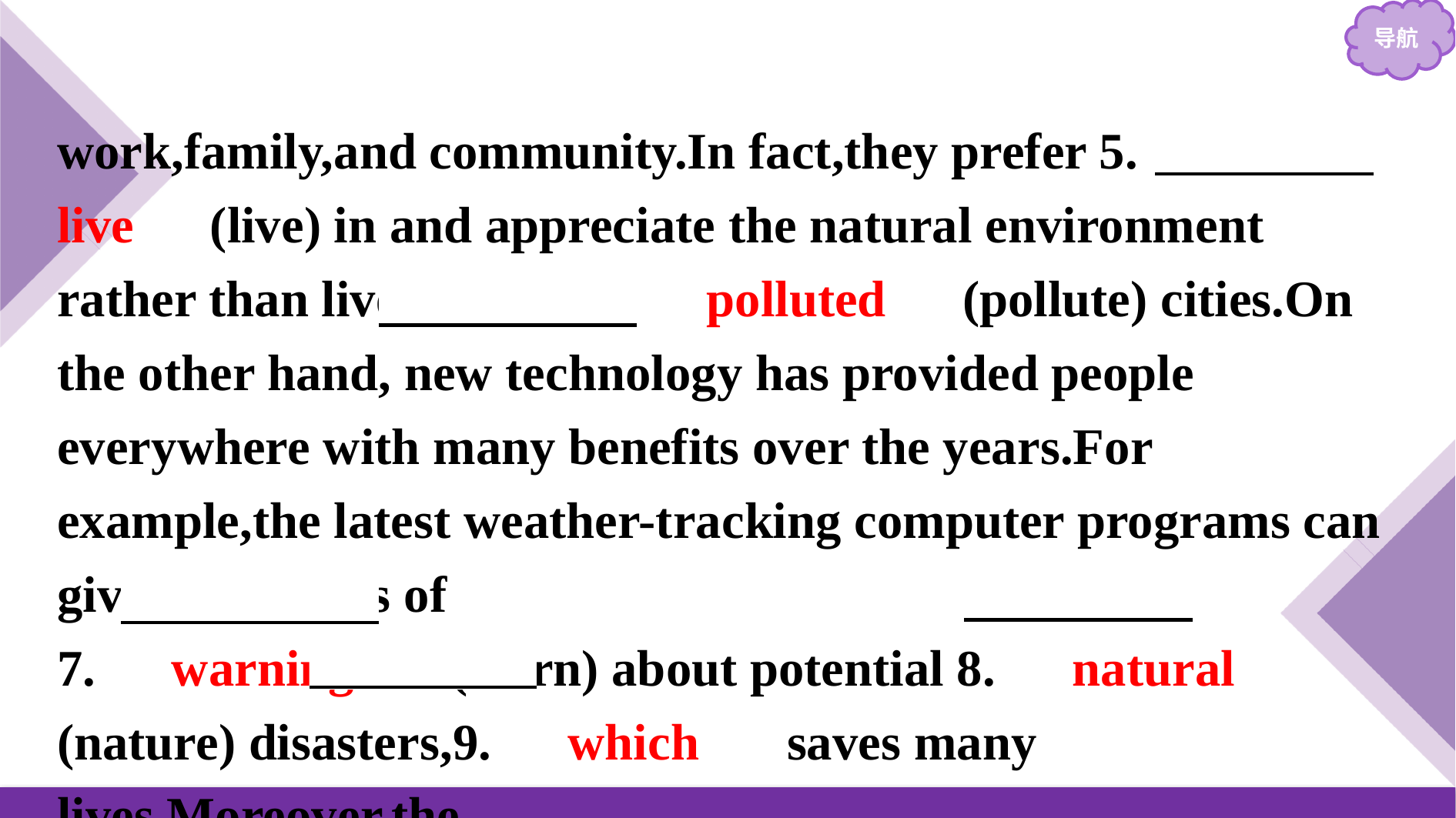

work,family,and community.In fact,they prefer 5.　to live　(live) in and appreciate the natural environment rather than live in large,6.　polluted　(pollute) cities.On the other hand, new technology has provided people everywhere with many benefits over the years.For example,the latest weather-tracking computer programs can give people lots of
7.　warnings　(warn) about potential 8.　natural　(nature) disasters,9.　which　 saves many lives.Moreover,the